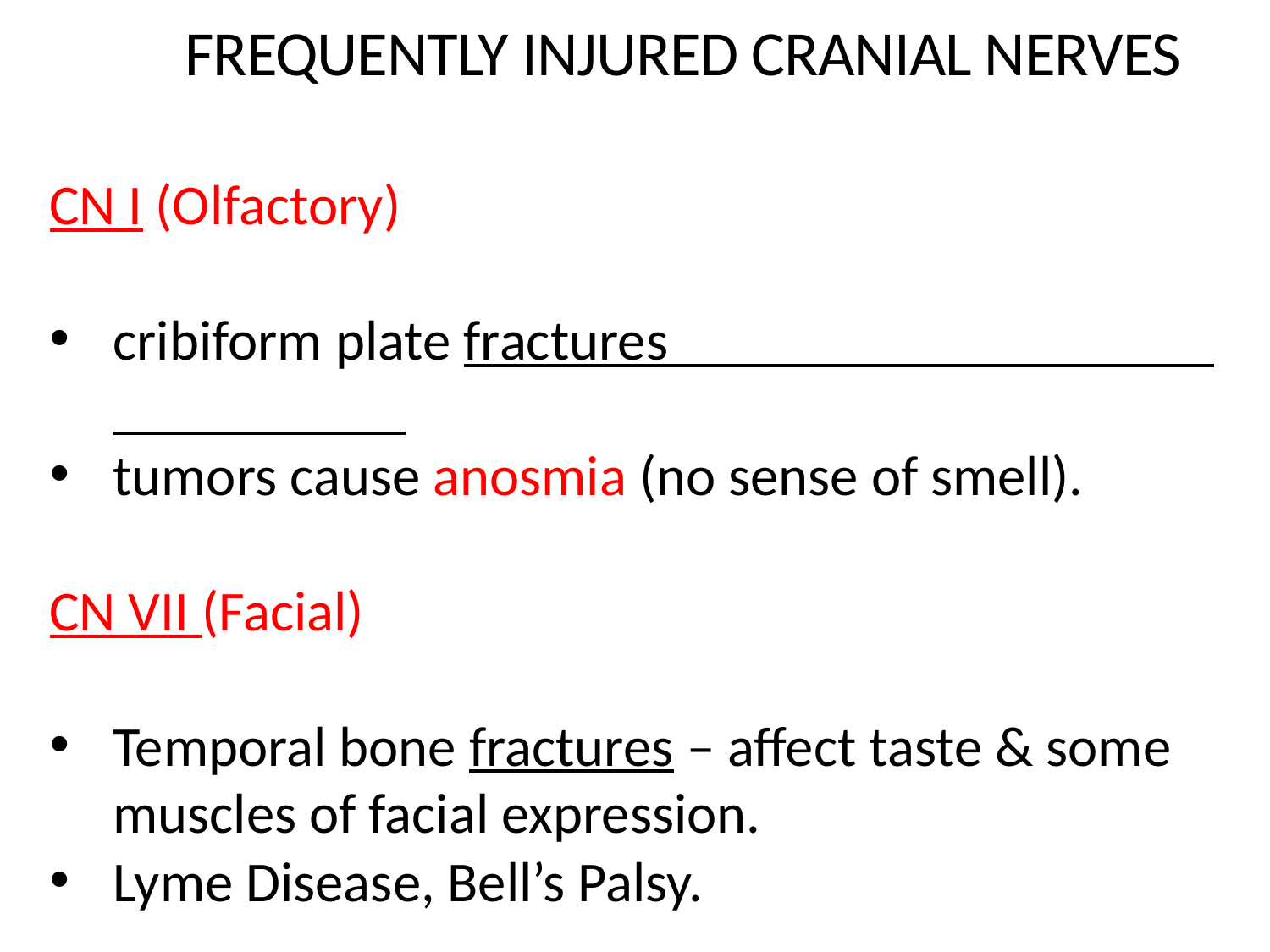

Frequently Injured Cranial Nerves
CN I (Olfactory)
cribiform plate fractures
tumors cause anosmia (no sense of smell).

CN VII (Facial)
Temporal bone fractures – affect taste & some muscles of facial expression.
Lyme Disease, Bell’s Palsy.